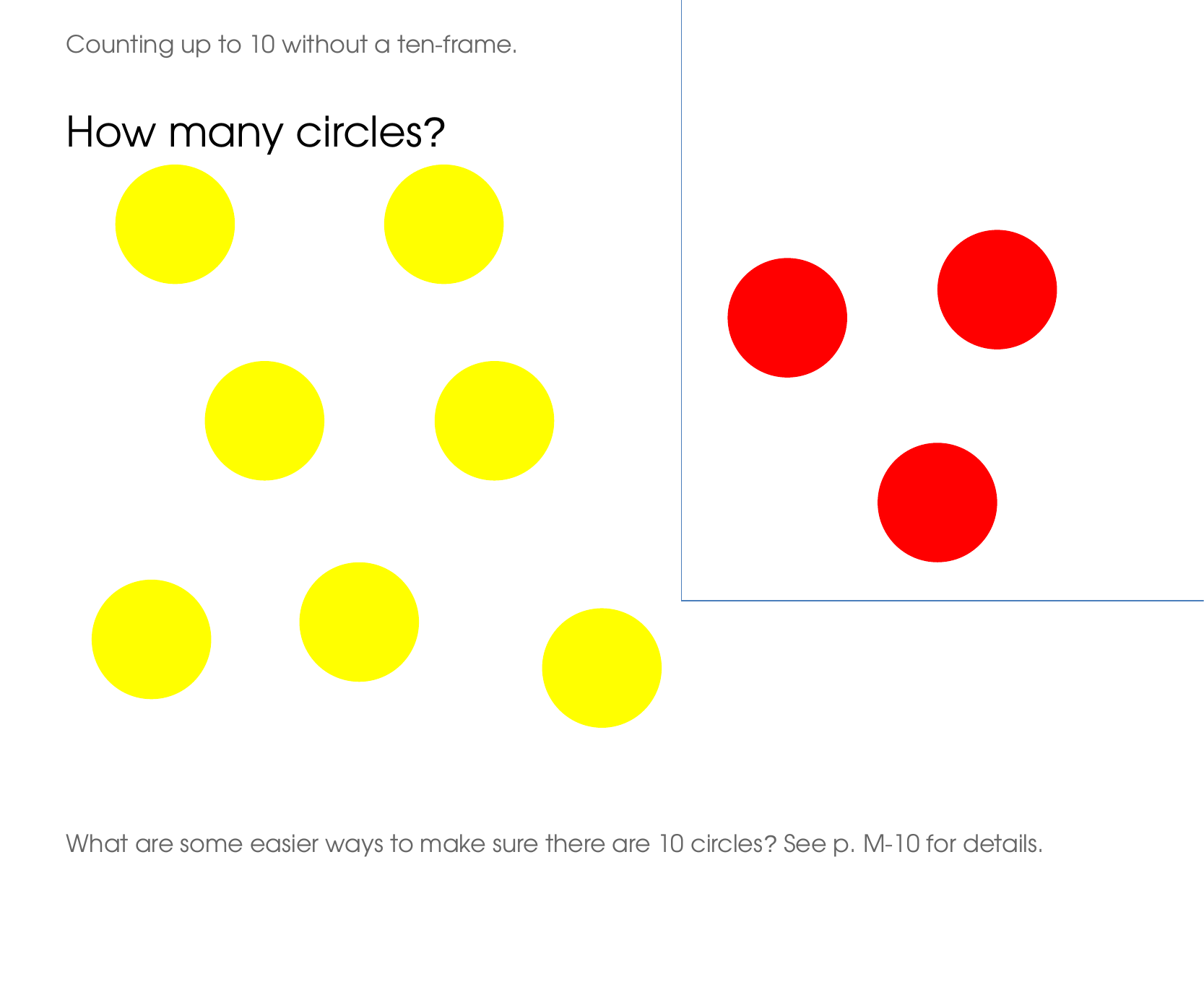

Counting up to 10 without a ten-frame.
How many circles?

What are some easier ways to make sure there are 10 circles? See p. M-10 for details.